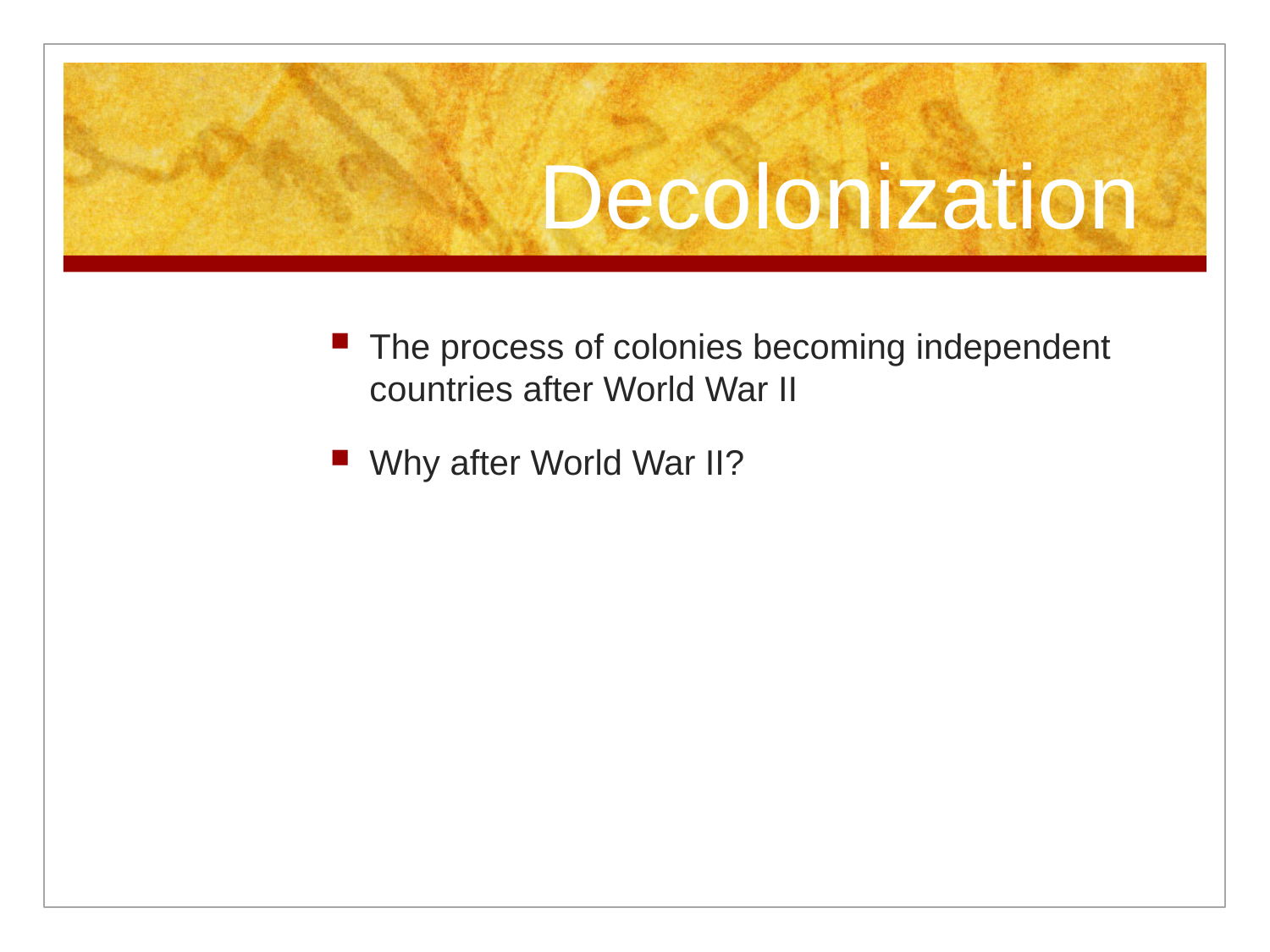

# Decolonization
The process of colonies becoming independent countries after World War II
Why after World War II?